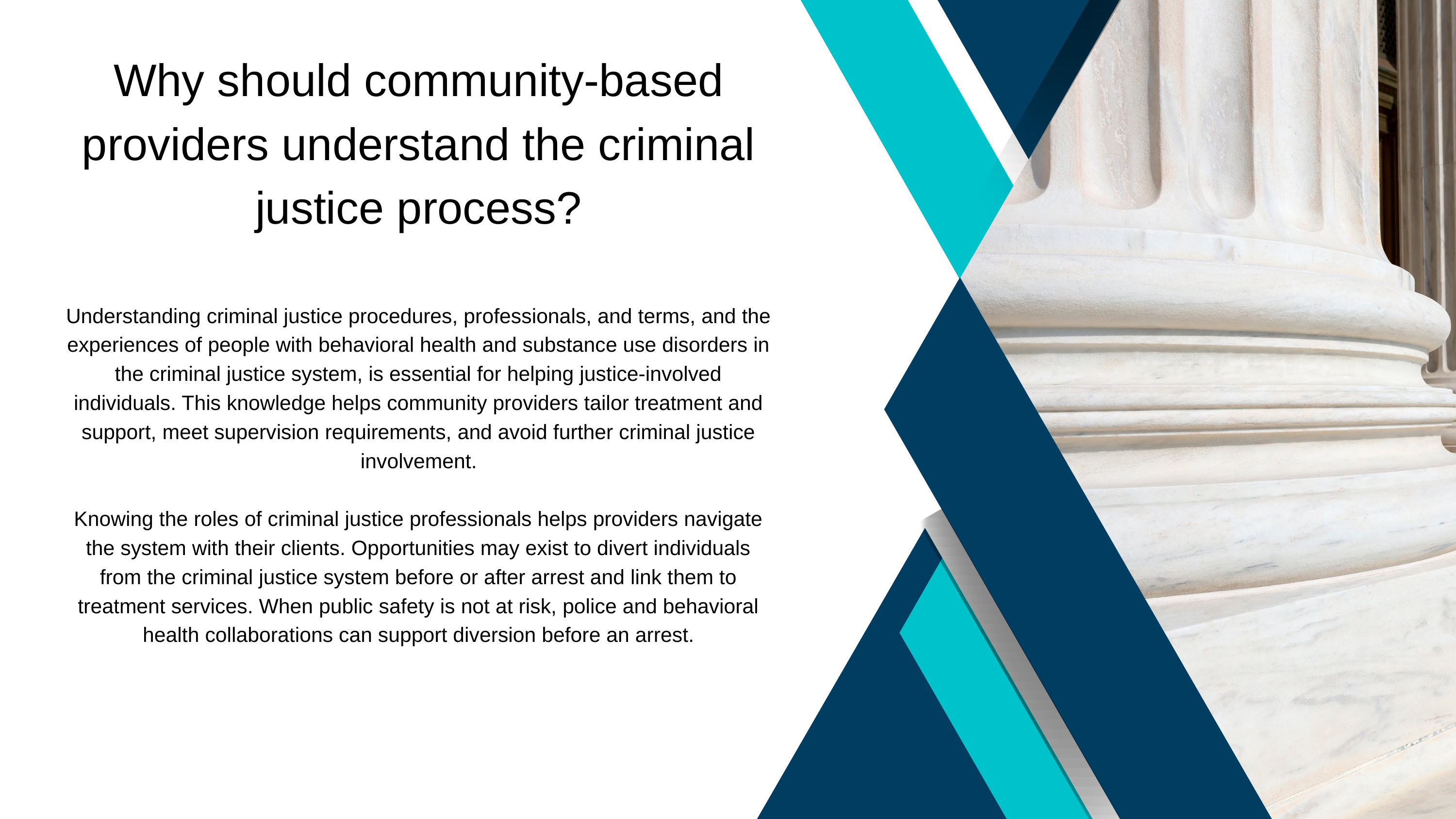

Why should community-based providers understand the criminal justice process?

Understanding criminal justice procedures, professionals, and terms, and the experiences of people with behavioral health and substance use disorders in the criminal justice system, is essential for helping justice-involved individuals. This knowledge helps community providers tailor treatment and support, meet supervision requirements, and avoid further criminal justice involvement.

Knowing the roles of criminal justice professionals helps providers navigate the system with their clients. Opportunities may exist to divert individuals from the criminal justice system before or after arrest and link them to treatment services. When public safety is not at risk, police and behavioral health collaborations can support diversion before an arrest.